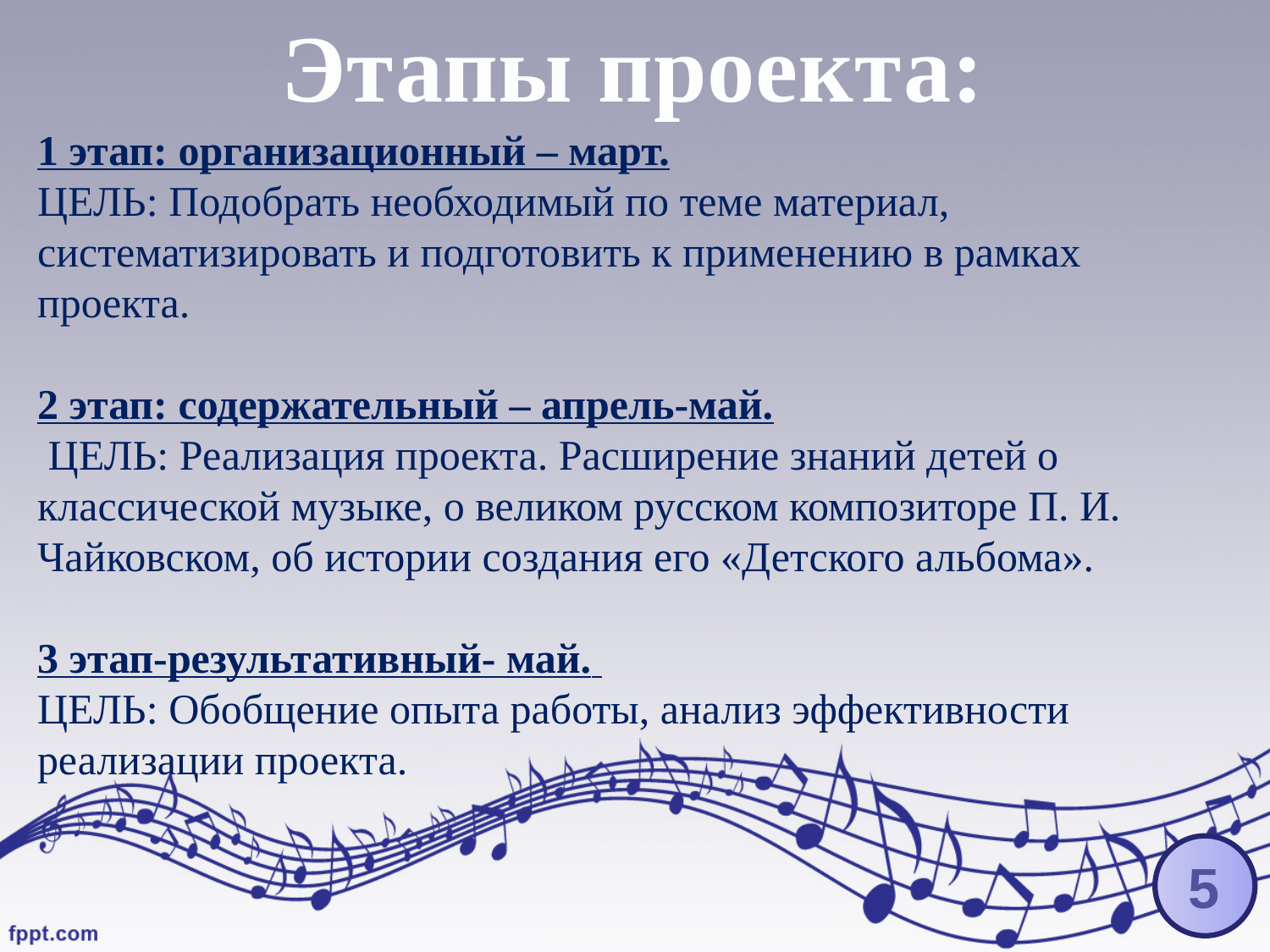

Этапы проекта:

1 этап: организационный – март.
ЦЕЛЬ: Подобрать необходимый по теме материал, систематизировать и подготовить к применению в рамках проекта.

2 этап: содержательный – апрель-май.
 ЦЕЛЬ: Реализация проекта. Расширение знаний детей о классической музыке, о великом русском композиторе П. И. Чайковском, об истории создания его «Детского альбома».

3 этап-результативный- май.
ЦЕЛЬ: Обобщение опыта работы, анализ эффективности реализации проекта.

5